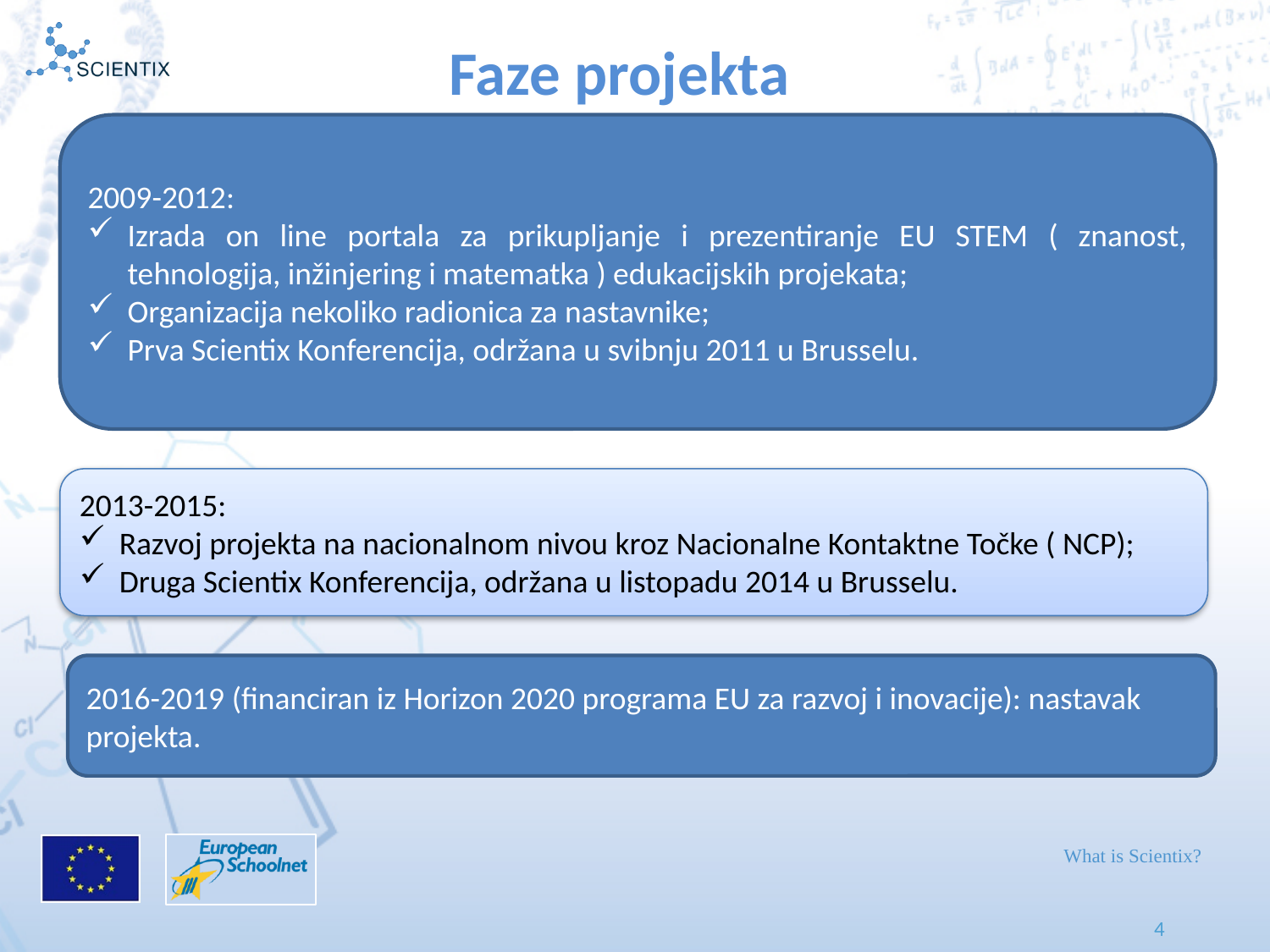

Faze projekta
2009-2012:
Izrada on line portala za prikupljanje i prezentiranje EU STEM ( znanost, tehnologija, inžinjering i matematka ) edukacijskih projekata;
Organizacija nekoliko radionica za nastavnike;
Prva Scientix Konferencija, održana u svibnju 2011 u Brusselu.
2013-2015:
Razvoj projekta na nacionalnom nivou kroz Nacionalne Kontaktne Točke ( NCP);
Druga Scientix Konferencija, održana u listopadu 2014 u Brusselu.
2016-2019 (financiran iz Horizon 2020 programa EU za razvoj i inovacije): nastavak projekta.